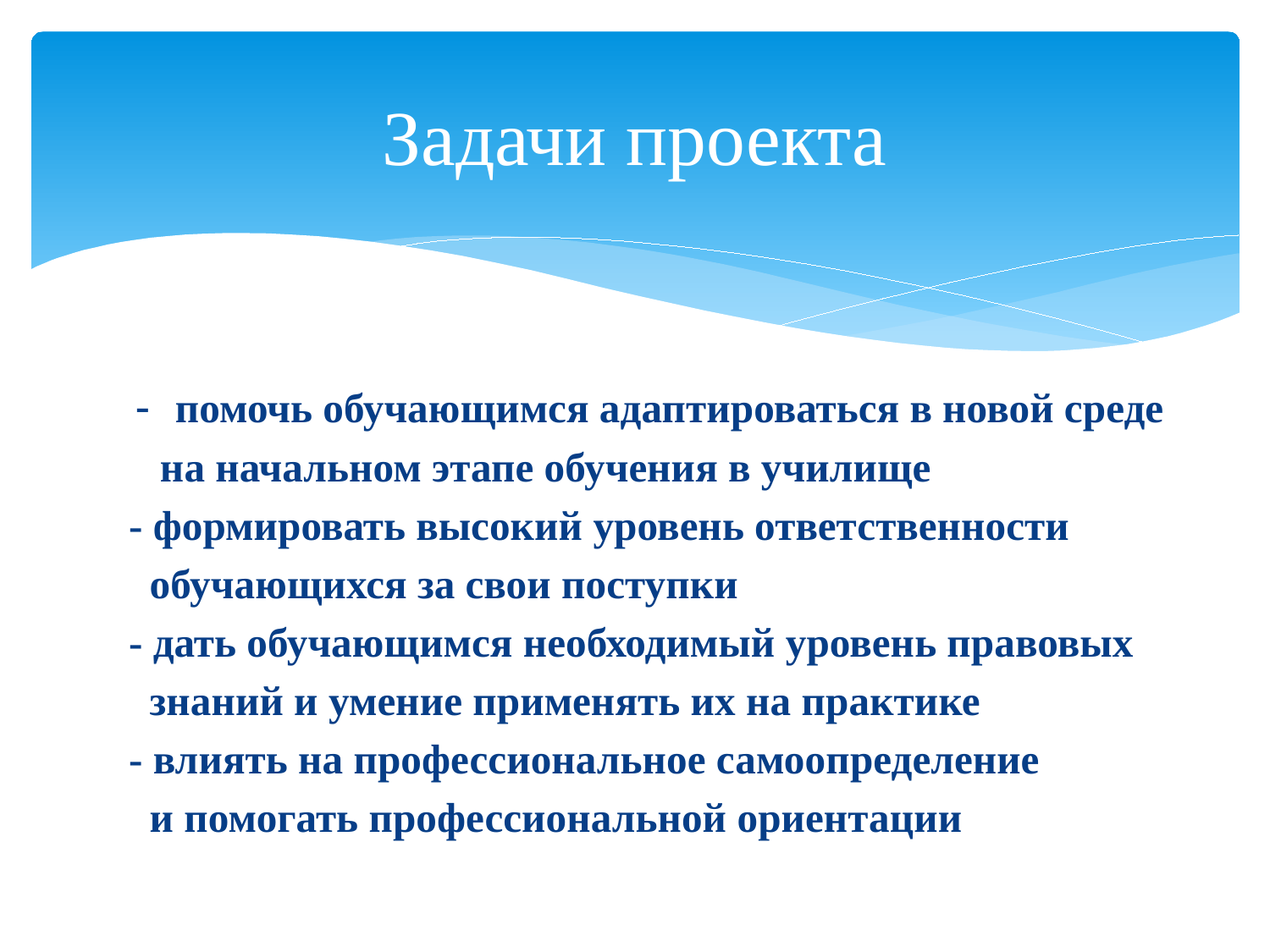

# Задачи проекта
   -  помочь обучающимся адаптироваться в новой среде
      на начальном этапе обучения в училище
   - формировать высокий уровень ответственности
     обучающихся за свои поступки
   - дать обучающимся необходимый уровень правовых
     знаний и умение применять их на практике
   - влиять на профессиональное самоопределение
     и помогать профессиональной ориентации